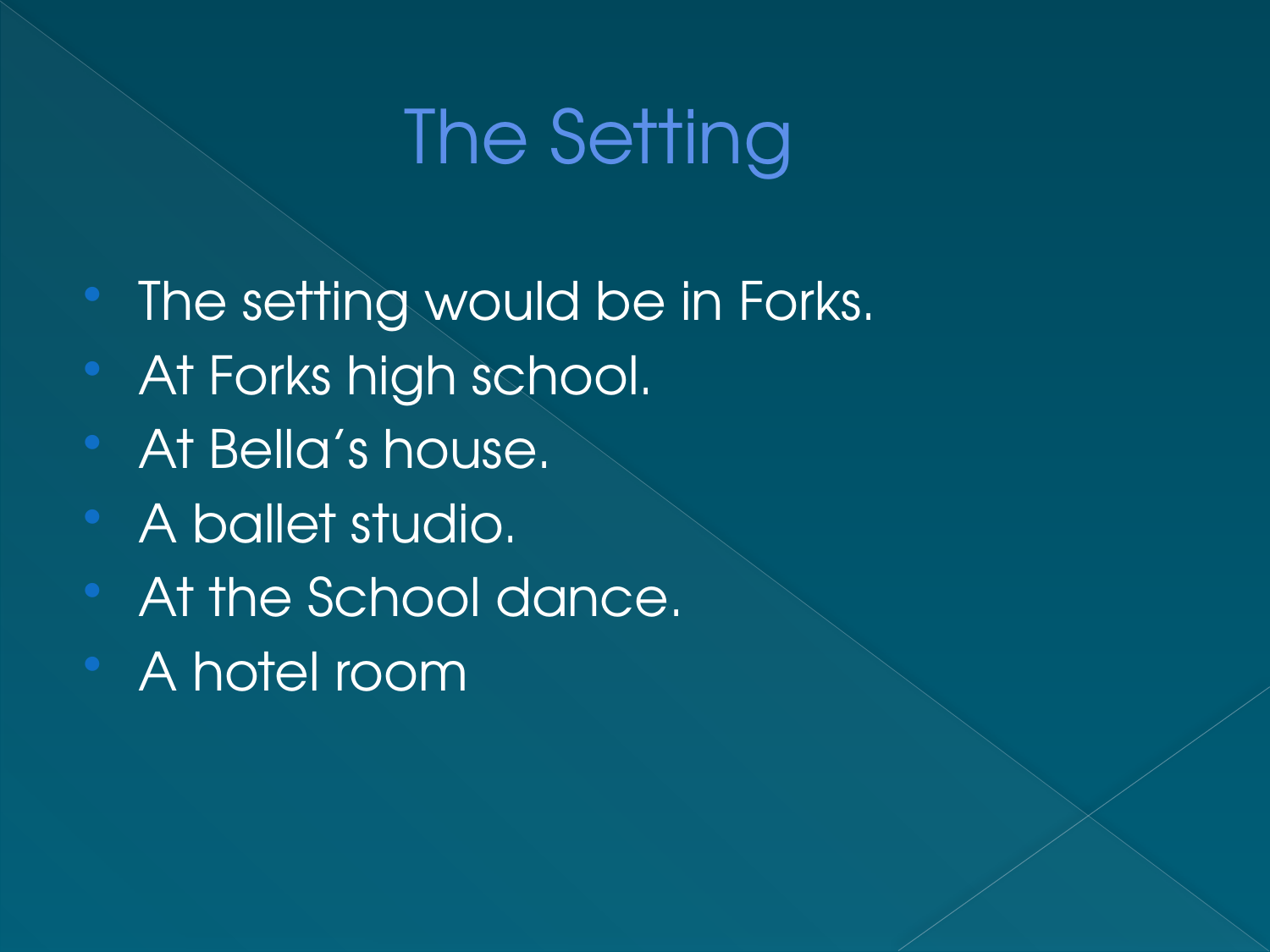

The Setting
The setting would be in Forks.
At Forks high school.
At Bella’s house.
A ballet studio.
At the School dance.
A hotel room